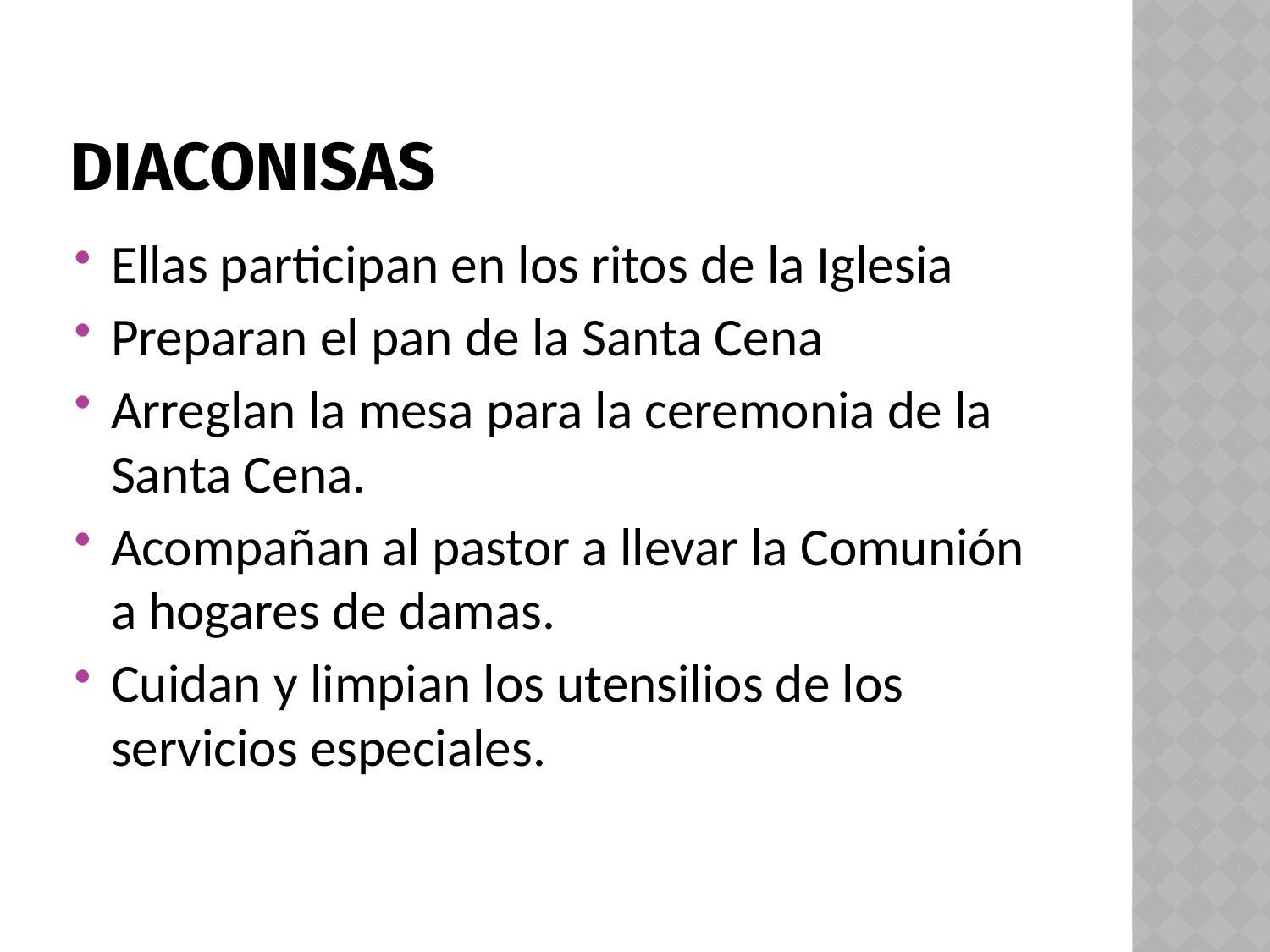

# Diaconisas
Ellas participan en los ritos de la Iglesia
Preparan el pan de la Santa Cena
Arreglan la mesa para la ceremonia de la Santa Cena.
Acompañan al pastor a llevar la Comunión a hogares de damas.
Cuidan y limpian los utensilios de los servicios especiales.